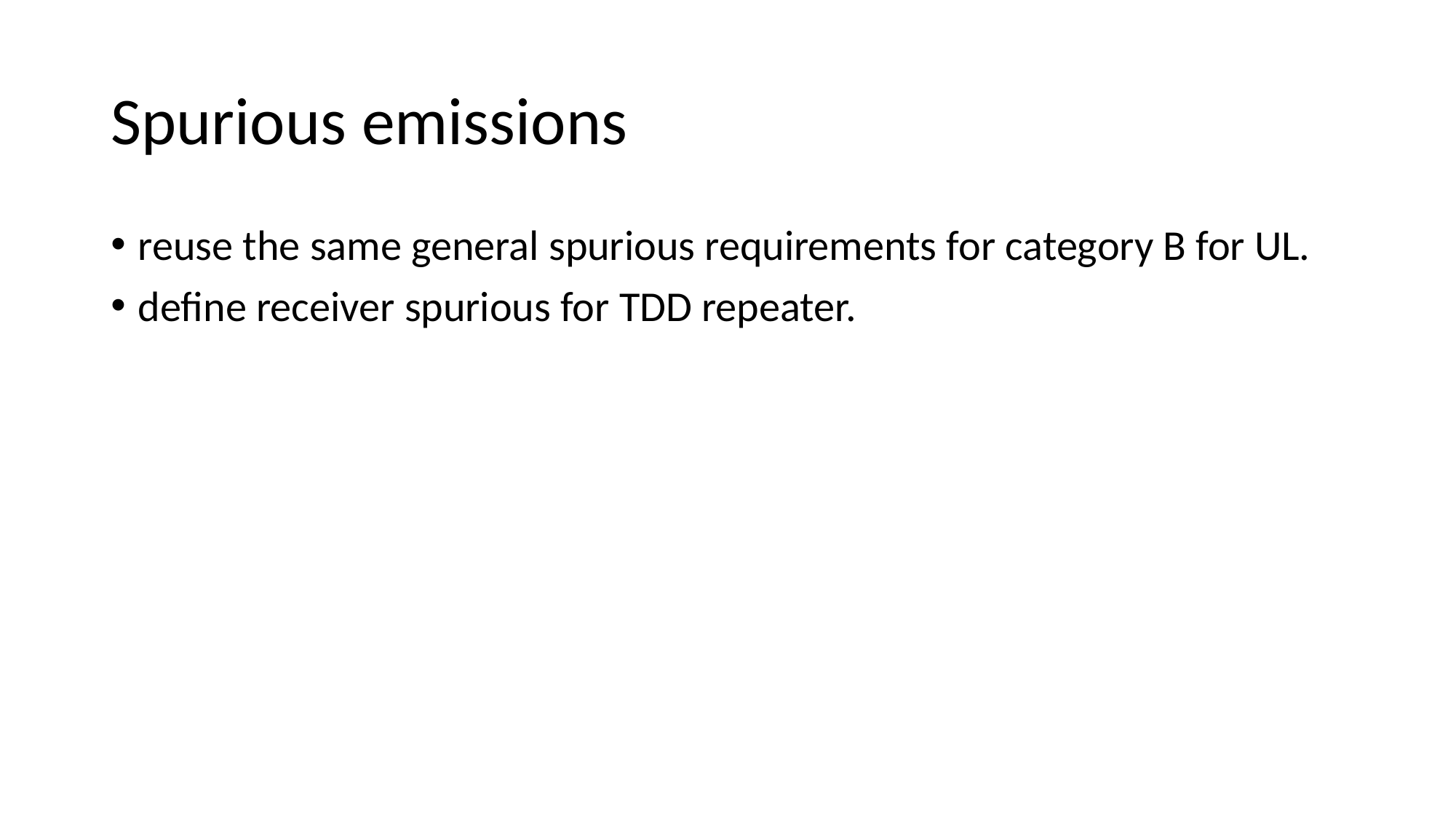

# Spurious emissions
reuse the same general spurious requirements for category B for UL.
define receiver spurious for TDD repeater.